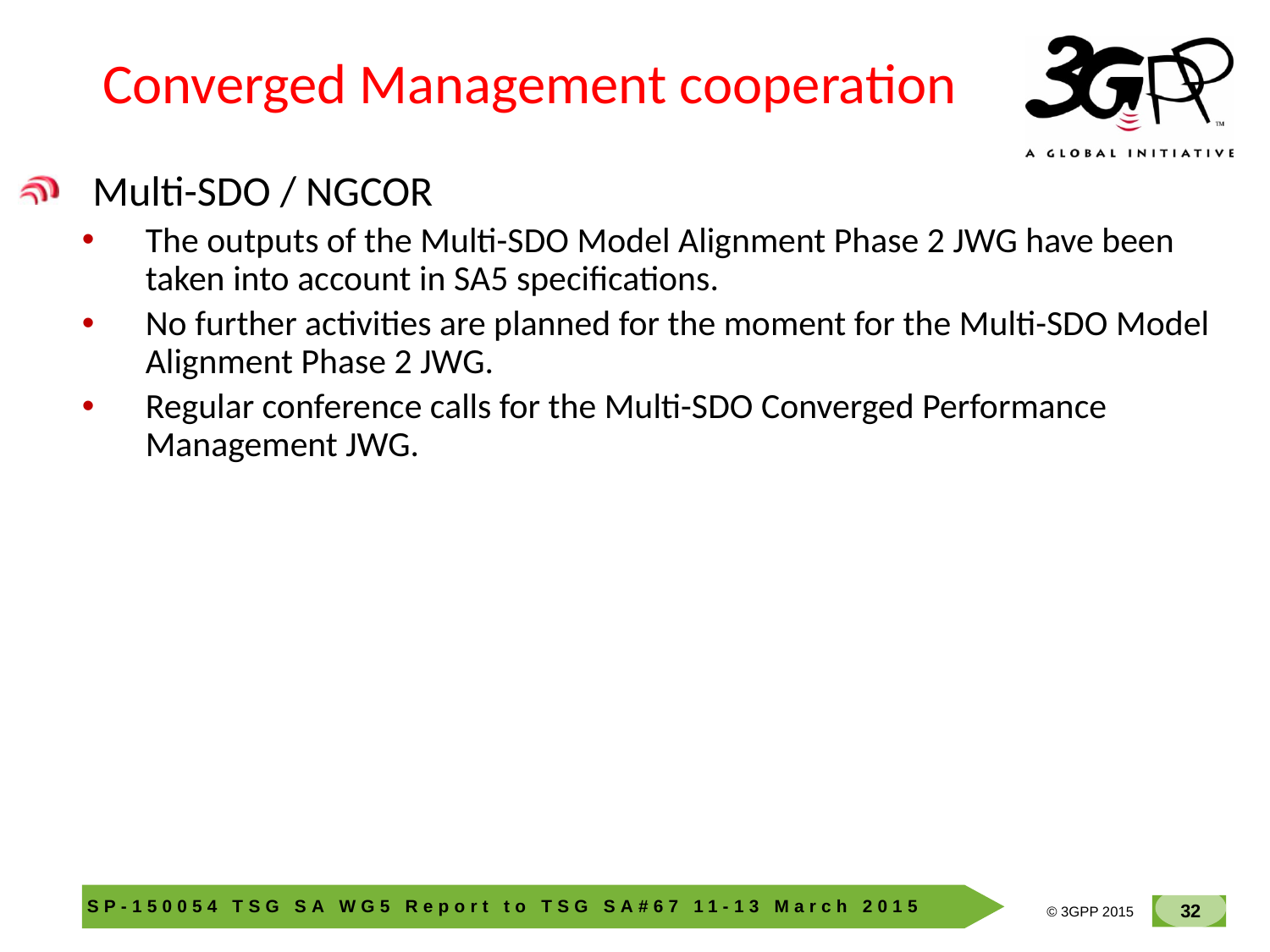

# Converged Management cooperation
Multi-SDO / NGCOR
The outputs of the Multi-SDO Model Alignment Phase 2 JWG have been taken into account in SA5 specifications.
No further activities are planned for the moment for the Multi-SDO Model Alignment Phase 2 JWG.
Regular conference calls for the Multi-SDO Converged Performance Management JWG.